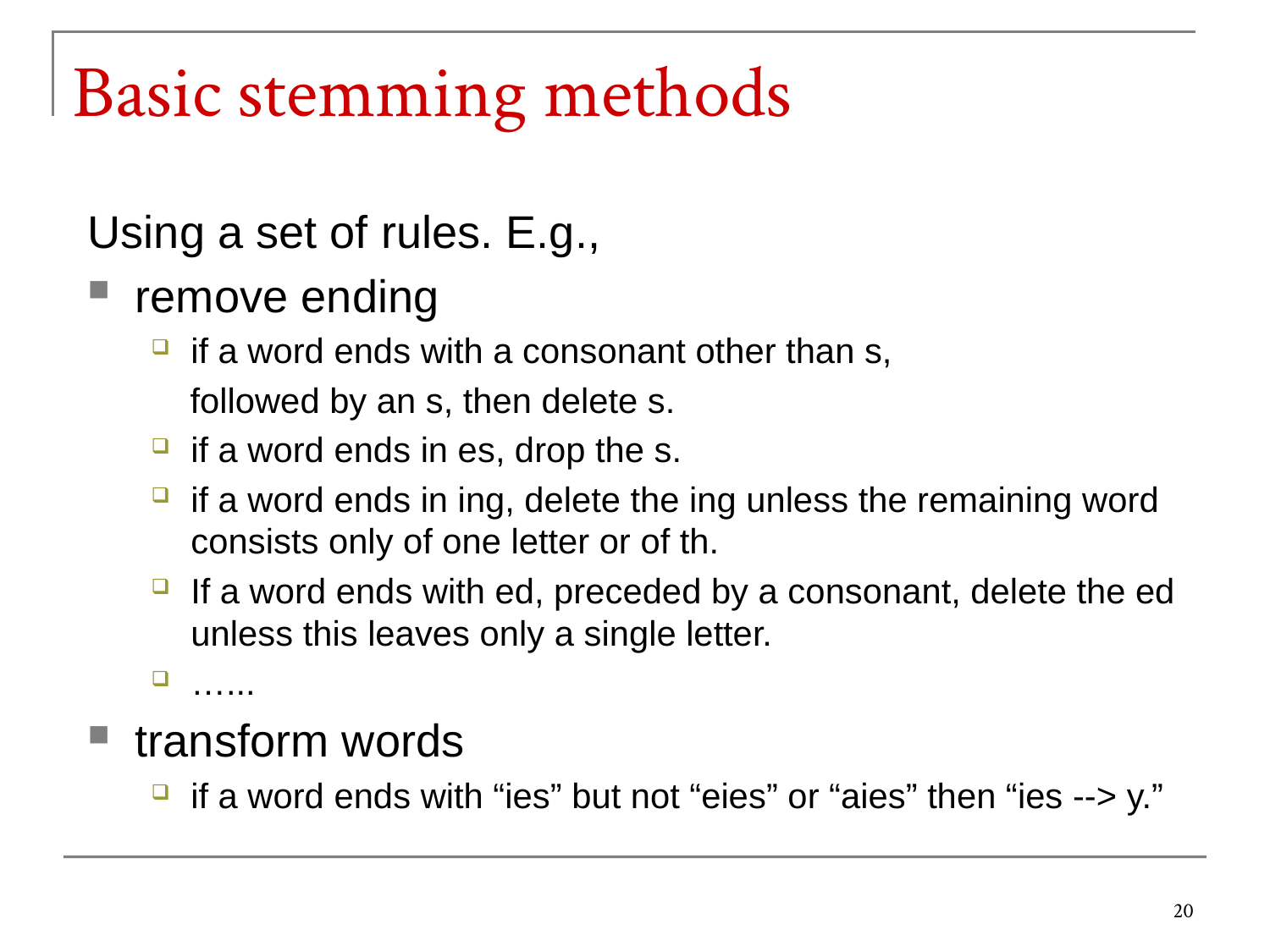

# Basic stemming methods
Using a set of rules. E.g.,
remove ending
if a word ends with a consonant other than s,
    followed by an s, then delete s.
if a word ends in es, drop the s.
if a word ends in ing, delete the ing unless the remaining word consists only of one letter or of th.
If a word ends with ed, preceded by a consonant, delete the ed unless this leaves only a single letter.
…...
transform words
if a word ends with “ies” but not “eies” or “aies” then “ies --> y.”

20